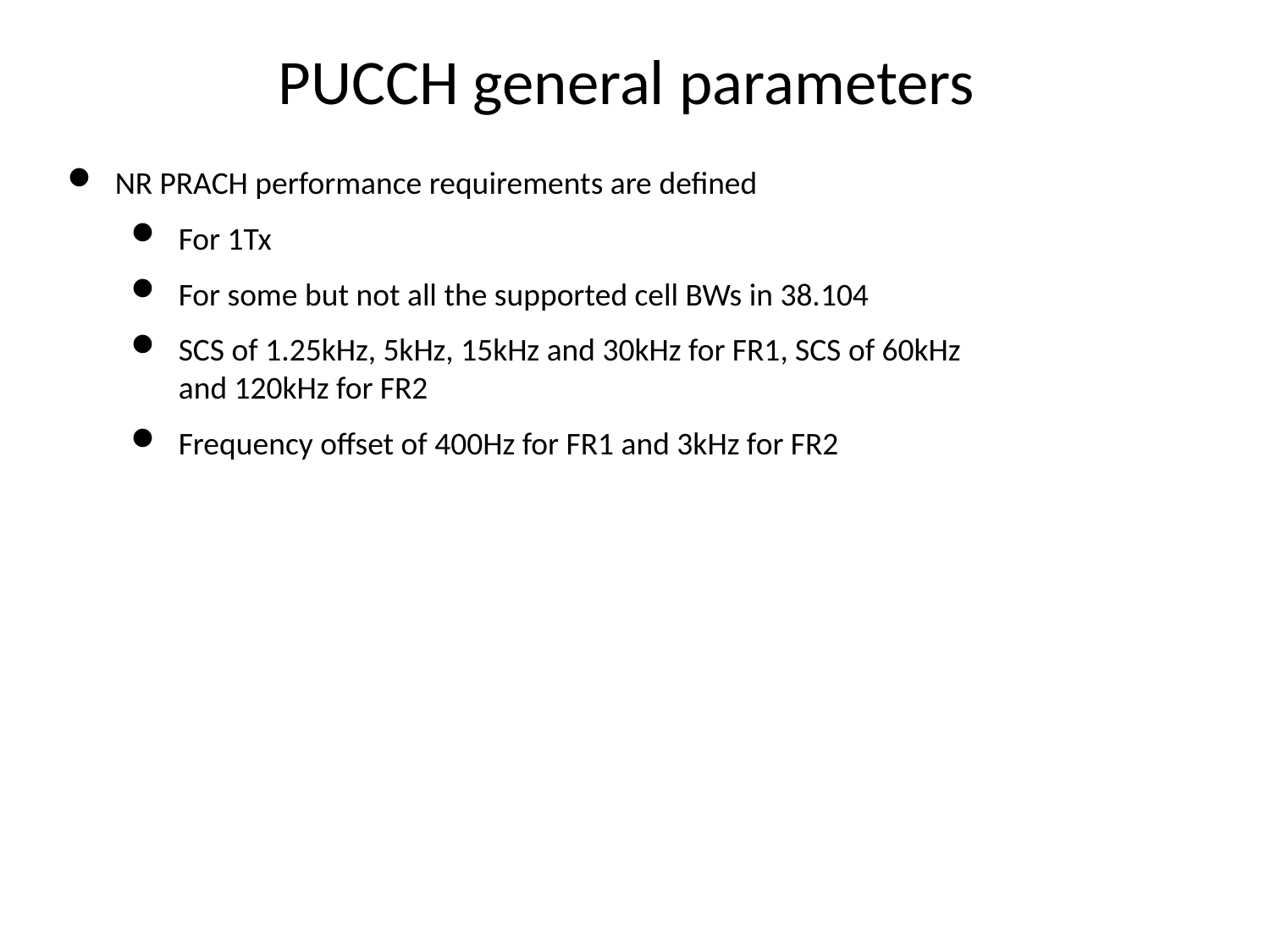

# PUCCH general parameters
NR PRACH performance requirements are defined
For 1Tx
For some but not all the supported cell BWs in 38.104
SCS of 1.25kHz, 5kHz, 15kHz and 30kHz for FR1, SCS of 60kHz and 120kHz for FR2
Frequency offset of 400Hz for FR1 and 3kHz for FR2